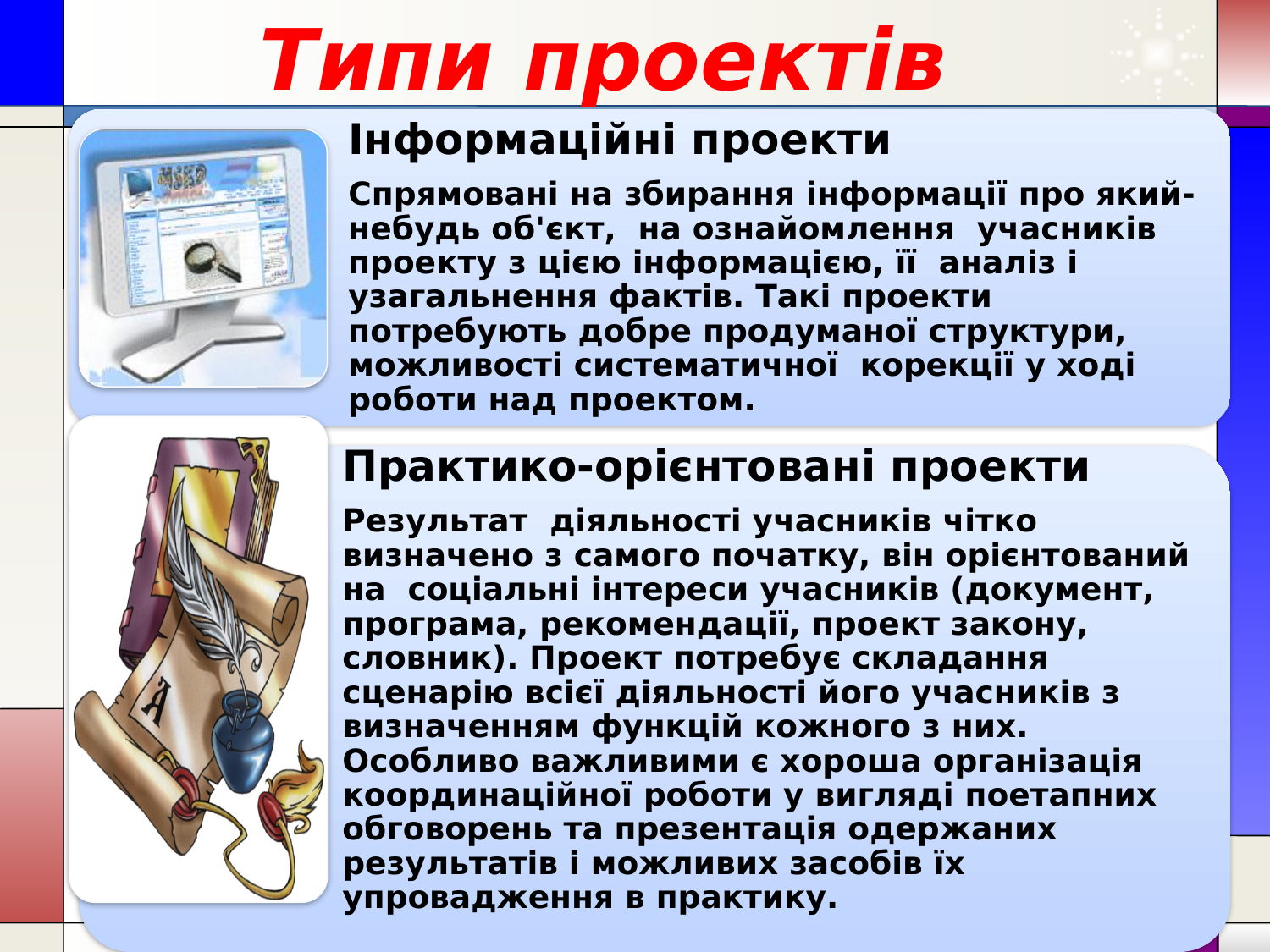

# Типи проектів

Інформаційні проекти
Спрямовані на збирання інформації про який-небудь об'єкт,  на ознайомлення  учасників проекту з цією інформацією, її  аналіз і узагальнення фактів. Такі проекти потребують добре продуманої структури, можливості систематичної  корекції у ході роботи над проектом.

Практико-орієнтовані проекти
Результат  діяльності учасників чітко визначено з самого початку, він орієнтований на  соціальні інтереси учасників (документ, програма, рекомендації, проект закону, словник). Проект потребує складання сценарію всієї діяльності його учасників з визначенням функцій кожного з них.  Особливо важливими є хороша організація координаційної роботи у вигляді поетапних обговорень та презентація одержаних результатів і можливих засобів їх упровадження в практику.